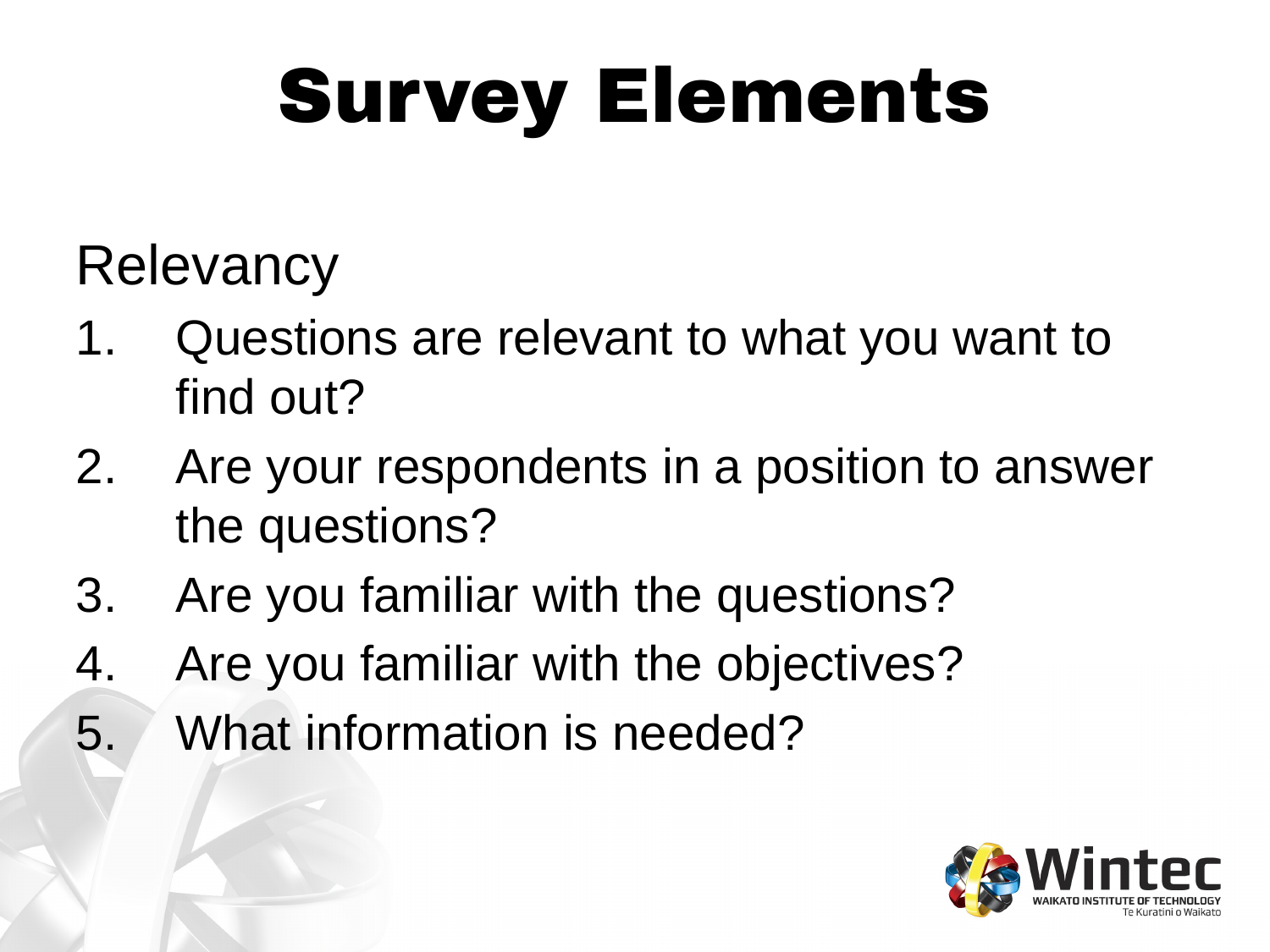

# Survey Elements
Relevancy
Questions are relevant to what you want to find out?
Are your respondents in a position to answer the questions?
Are you familiar with the questions?
Are you familiar with the objectives?
What information is needed?